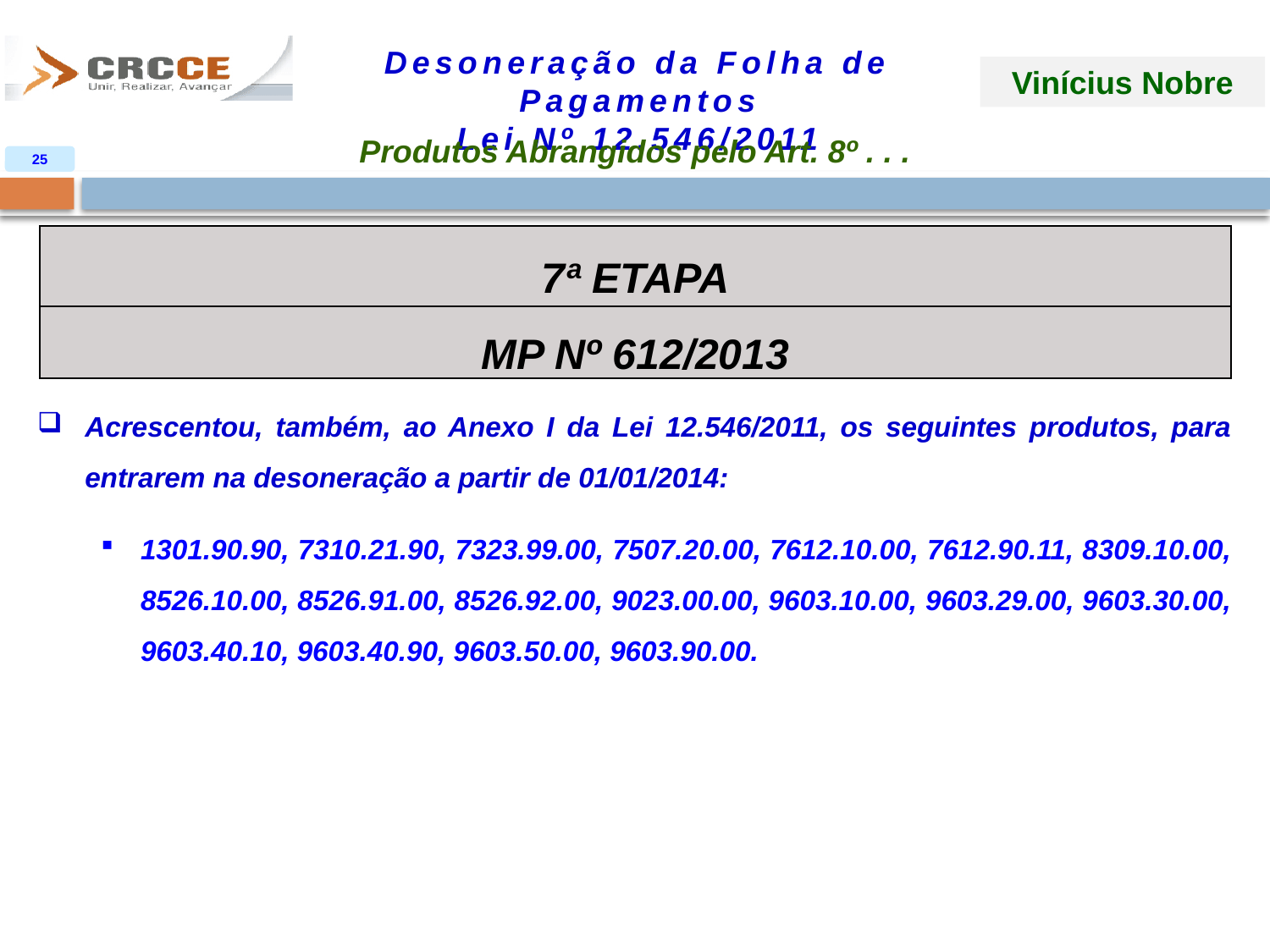

Produtos Abrangidos pelo Art. 8º . . .
25
| 7ª ETAPA |
| --- |
| MP Nº 612/2013 |
Acrescentou, também, ao Anexo I da Lei 12.546/2011, os seguintes produtos, para entrarem na desoneração a partir de 01/01/2014:
1301.90.90, 7310.21.90, 7323.99.00, 7507.20.00, 7612.10.00, 7612.90.11, 8309.10.00, 8526.10.00, 8526.91.00, 8526.92.00, 9023.00.00, 9603.10.00, 9603.29.00, 9603.30.00, 9603.40.10, 9603.40.90, 9603.50.00, 9603.90.00.